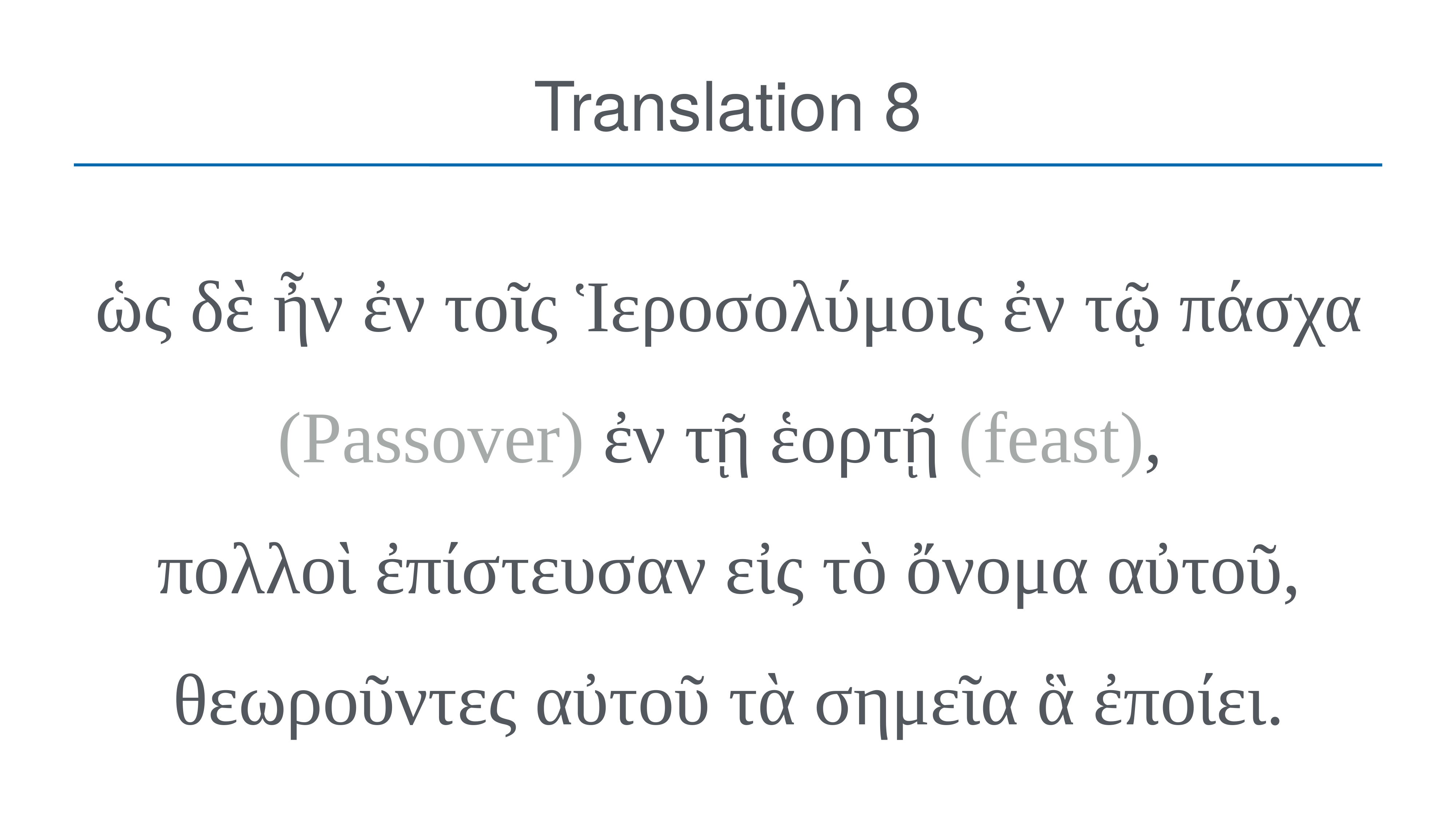

# Translation 8
ὡς δὲ ἦν ἐν τοῖς Ἱεροσολύμοις ἐν τῷ πάσχα (Passover) ἐν τῇ ἑορτῇ (feast),
πολλοὶ ἐπίστευσαν εἰς τὸ ὄνομα αὐτοῦ, θεωροῦντες αὐτοῦ τὰ σημεῖα ἃ ἐποίει.